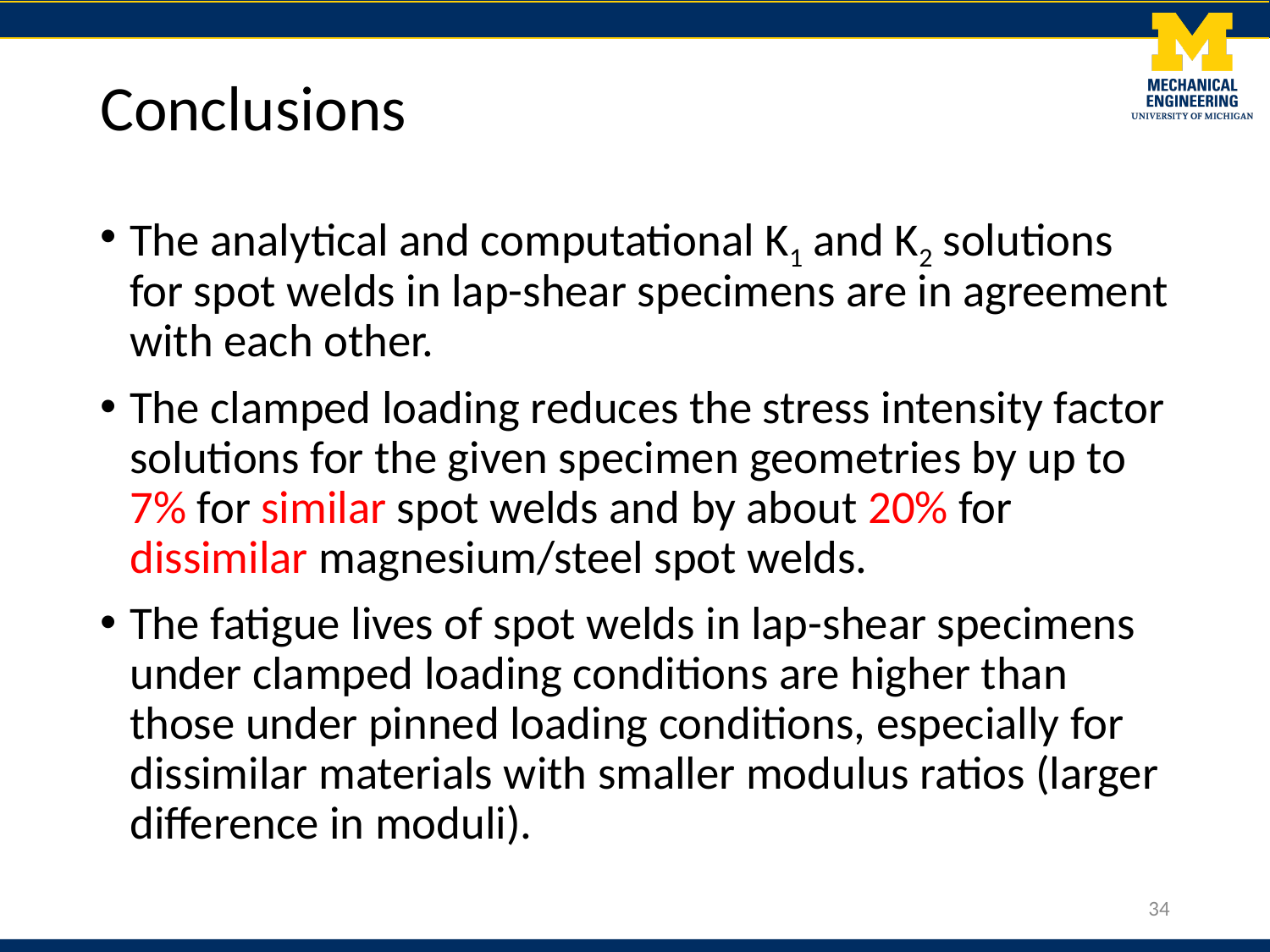

# Conclusions
The analytical and computational K1 and K2 solutions for spot welds in lap-shear specimens are in agreement with each other.
The clamped loading reduces the stress intensity factor solutions for the given specimen geometries by up to 7% for similar spot welds and by about 20% for dissimilar magnesium/steel spot welds.
The fatigue lives of spot welds in lap-shear specimens under clamped loading conditions are higher than those under pinned loading conditions, especially for dissimilar materials with smaller modulus ratios (larger difference in moduli).
34